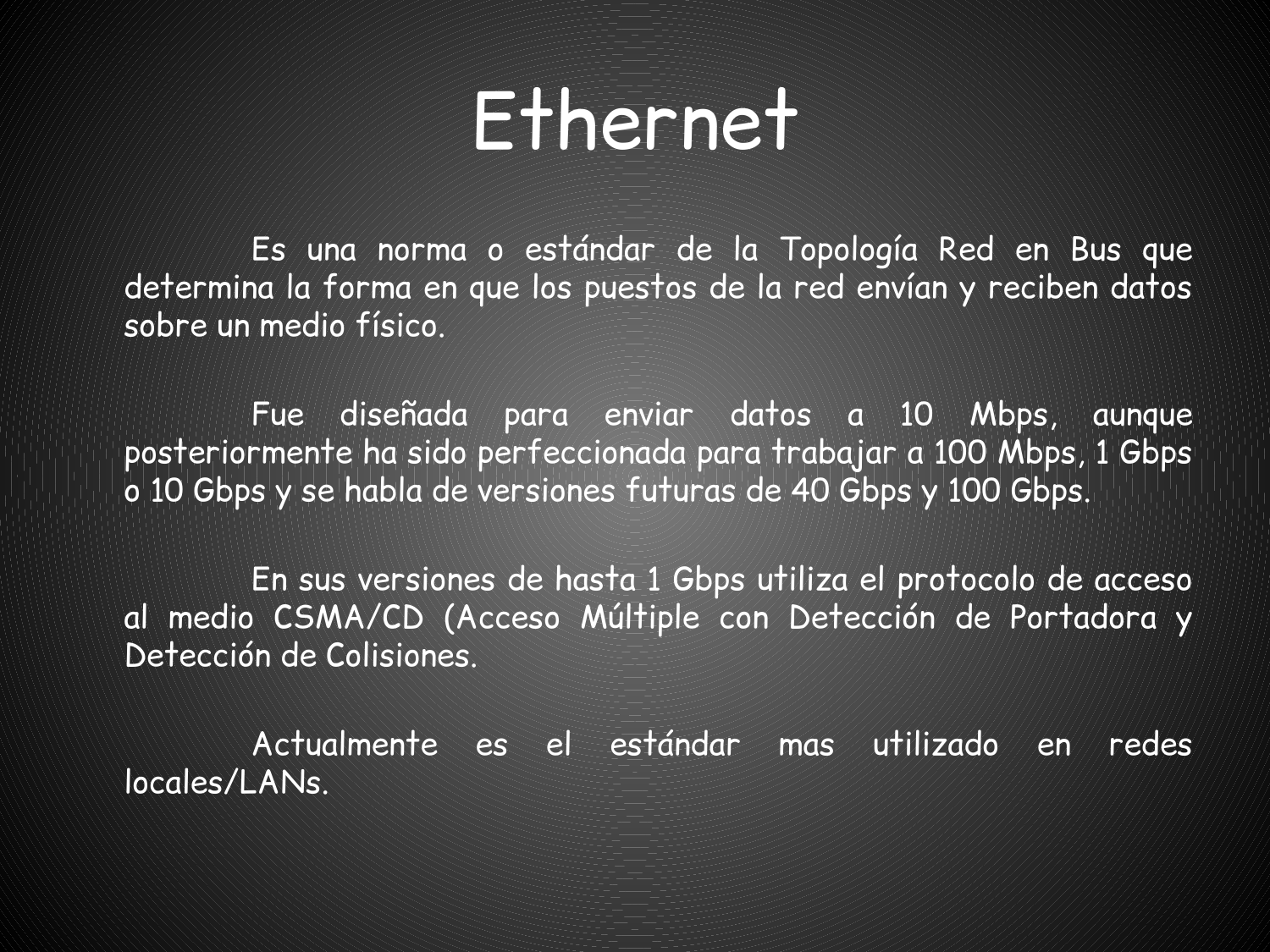

# Ethernet
		Es una norma o estándar de la Topología Red en Bus que determina la forma en que los puestos de la red envían y reciben datos sobre un medio físico.

		Fue diseñada para enviar datos a 10 Mbps, aunque posteriormente ha sido perfeccionada para trabajar a 100 Mbps, 1 Gbps o 10 Gbps y se habla de versiones futuras de 40 Gbps y 100 Gbps.

		En sus versiones de hasta 1 Gbps utiliza el protocolo de acceso al medio CSMA/CD (Acceso Múltiple con Detección de Portadora y Detección de Colisiones.

		Actualmente es el estándar mas utilizado en redes locales/LANs.